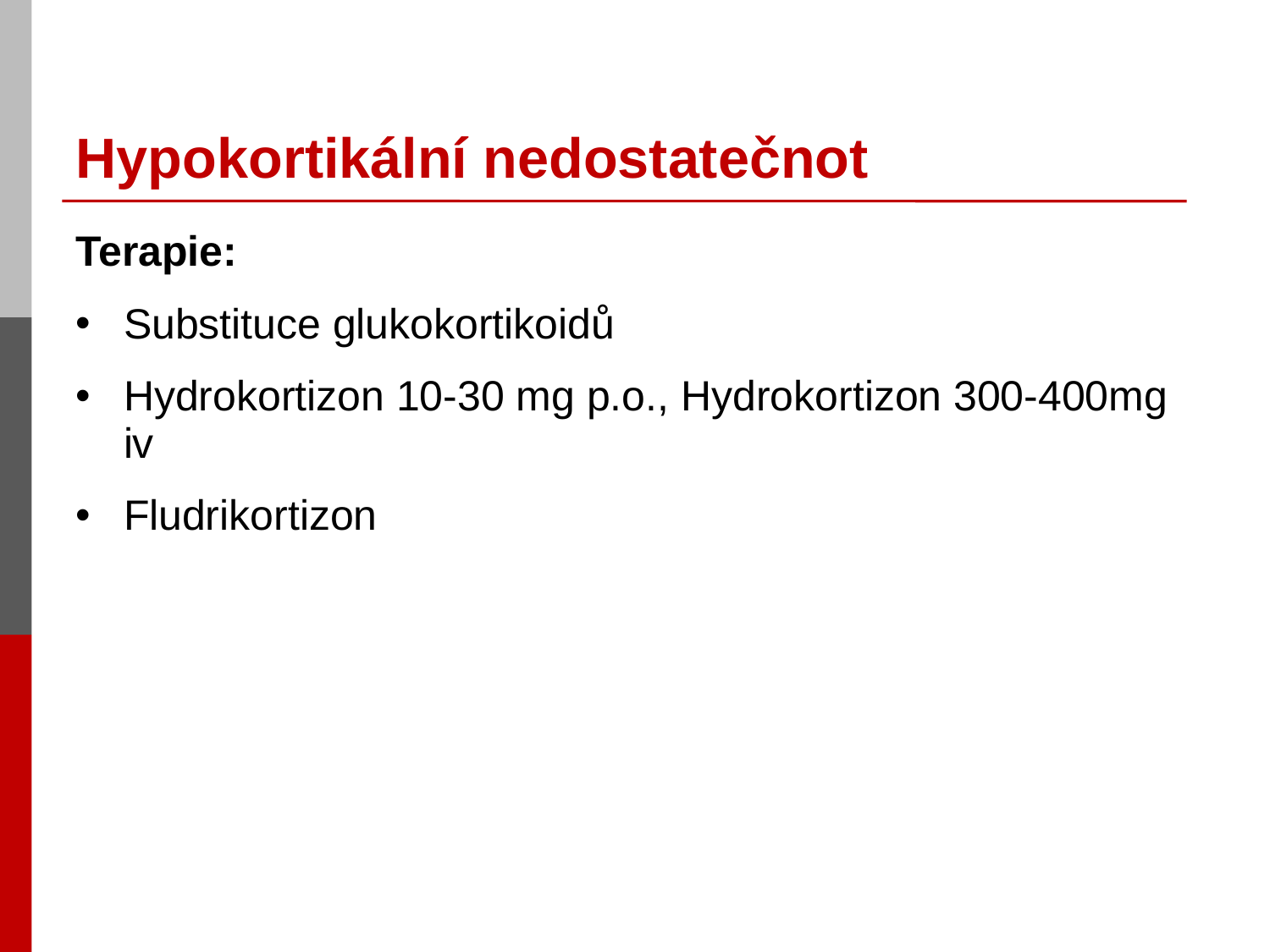

# Hypokortikální nedostatečnot
Terapie:
Substituce glukokortikoidů
Hydrokortizon 10-30 mg p.o., Hydrokortizon 300-400mg iv
Fludrikortizon